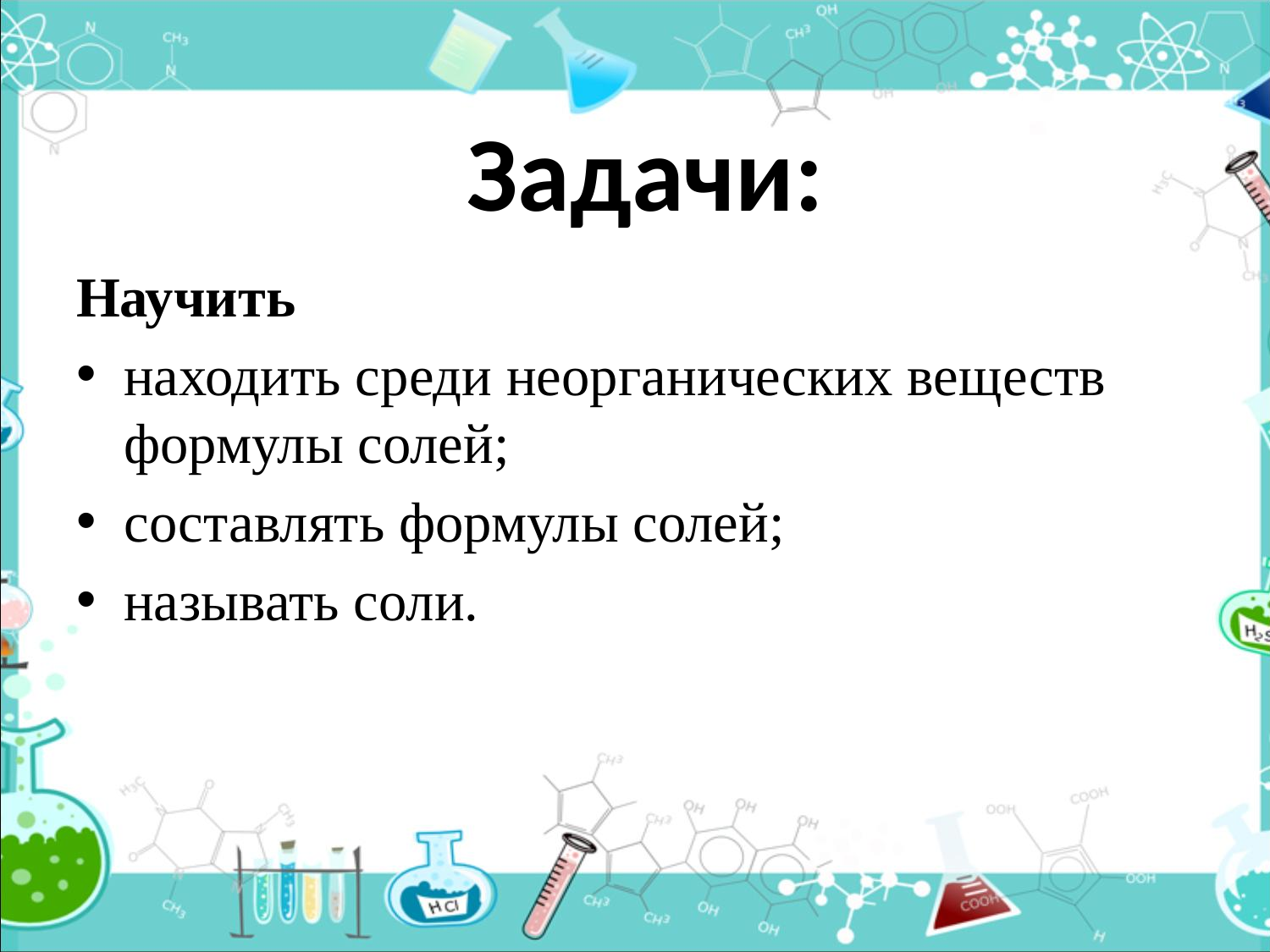

# Задачи:
Научить
находить среди неорганических веществ формулы солей;
составлять формулы солей;
называть соли.